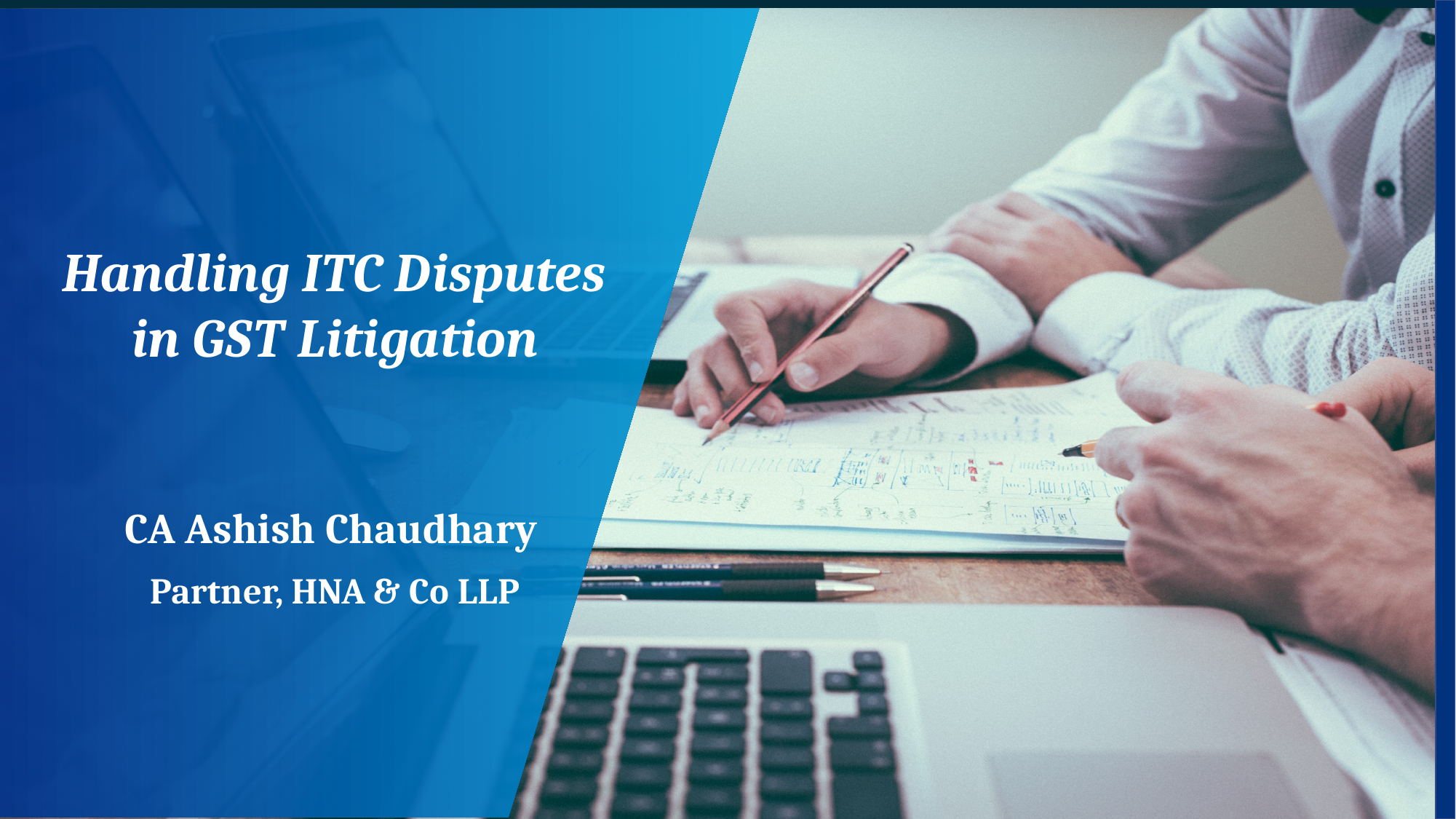

Handling ITC Disputes in GST Litigation

CA Ashish Chaudhary
Partner, HNA & Co LLP